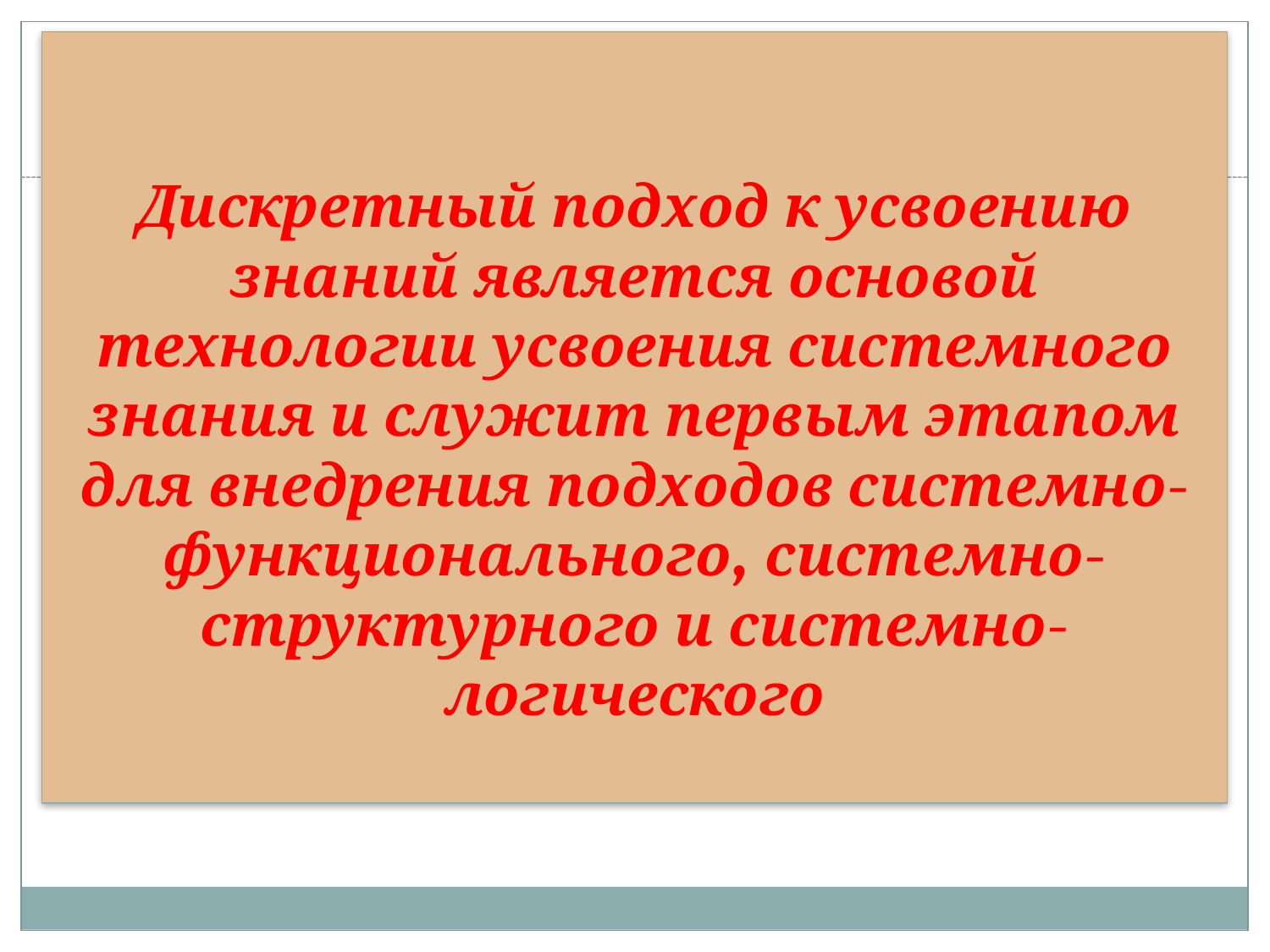

# Дискретный подход к усвоению знаний является основой технологии усвоения системного знания и служит первым этапом для внедрения подходов системно-функционального, системно-структурного и системно-логического